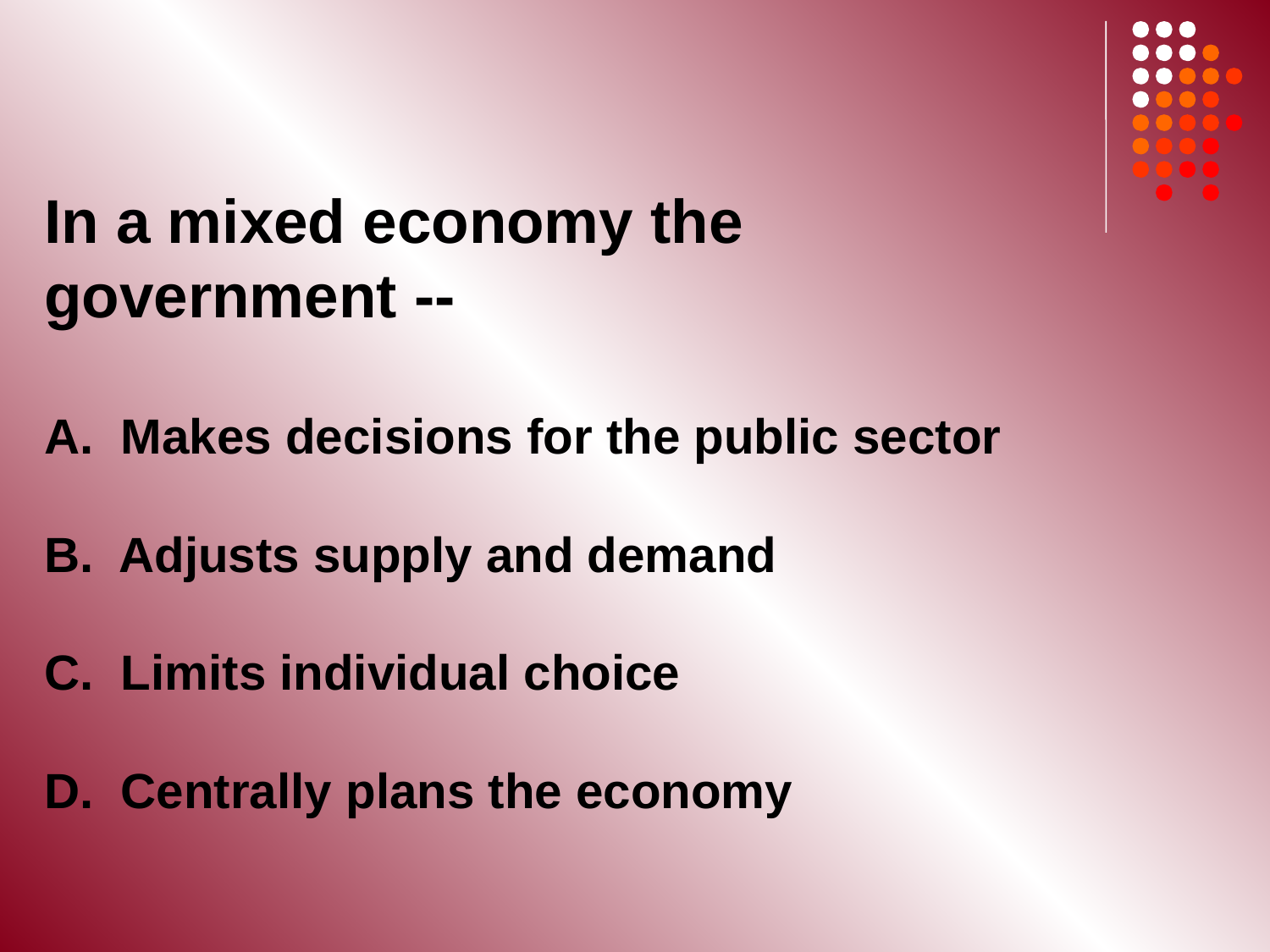

In a mixed economy the government --
A.  Makes decisions for the public sector
B.  Adjusts supply and demand
C.  Limits individual choice
D.  Centrally plans the economy